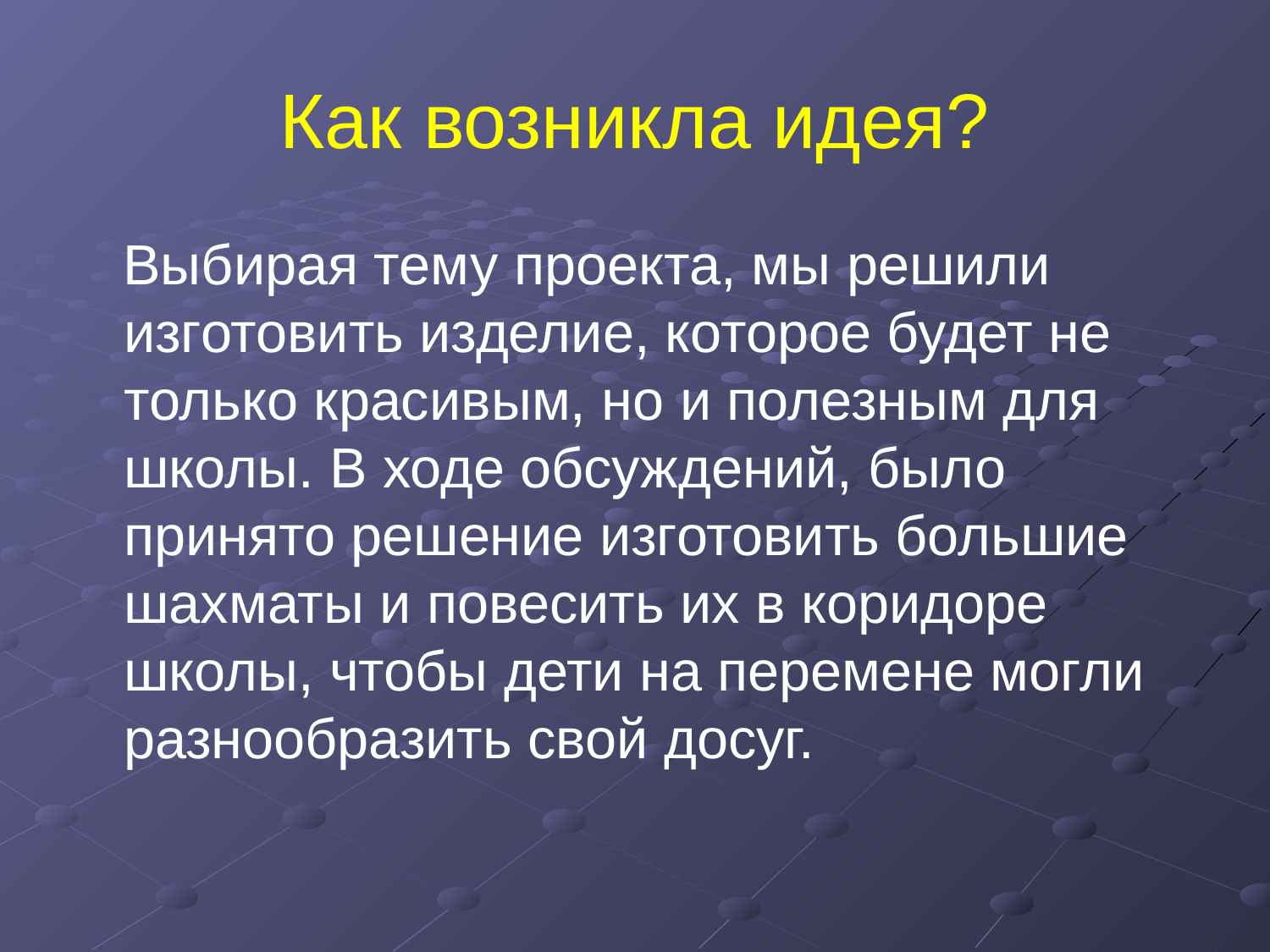

# Как возникла идея?
   Выбирая тему проекта, мы решили изготовить изделие, которое будет не только красивым, но и полезным для школы. В ходе обсуждений, было принято решение изготовить большие шахматы и повесить их в коридоре школы, чтобы дети на перемене могли разнообразить свой досуг.